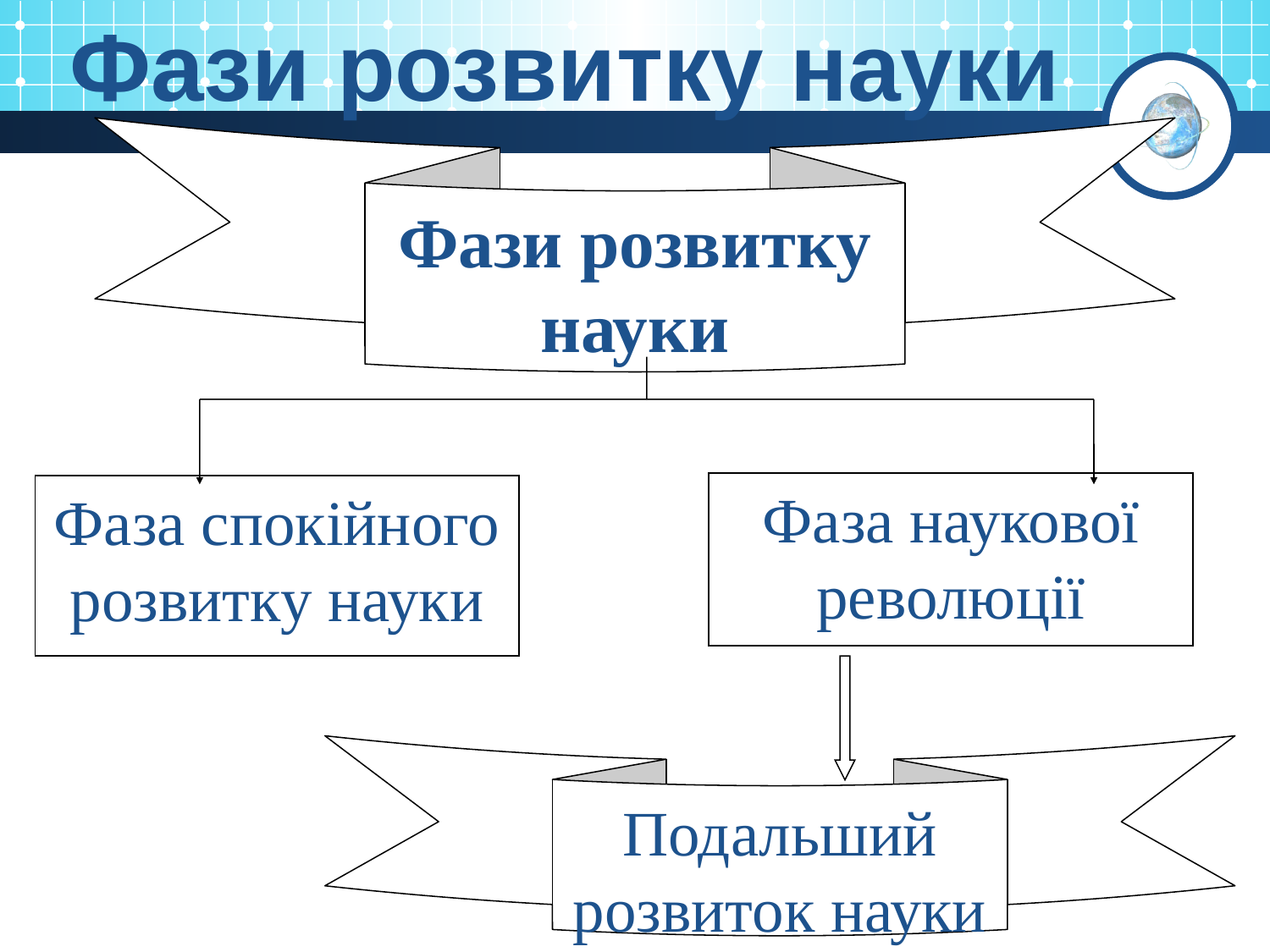

Фази розвитку науки
Фази розвитку науки
Фаза наукової революції
Фаза спокійного розвитку науки
Подальший розвиток науки